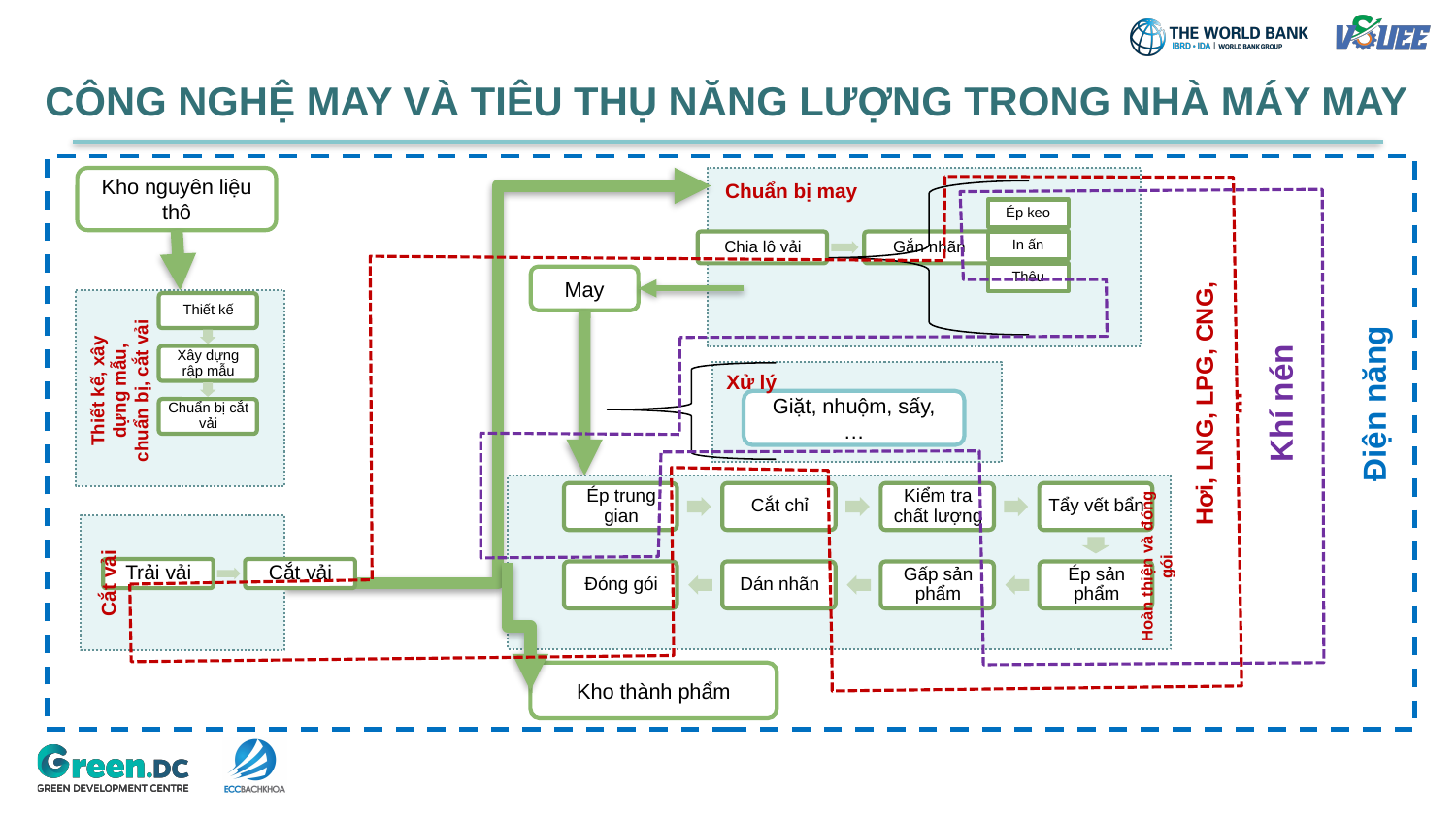

# CÔNG NGHỆ MAY VÀ TIÊU THỤ NĂNG LƯỢNG TRONG NHÀ MÁY MAY

Điện năng
Kho nguyên liệu thô

Chuẩn bị may
Ép keo
In ấn
Thêu
Chia lô vải

Gắn nhãn
May

Thiết kế

Xây dựng rập mẫu

Chuẩn bị cắt vải
Thiết kế, xây dựng mẫu, chuẩn bị, cắt vải

Giặt, nhuộm, sấy, …
Xử lý

Ép trung gian

Cắt chỉ

Kiểm tra chất lượng

Tẩy vết bẩn

Ép sản phẩm

Gấp sản phẩm

Dán nhãn

Đóng gói
Hoàn thiện và đóng gói

Trải vải

Cắt vải
Cắt vải
Kho thành phẩm

Hơi, LNG, LPG, CNG,…

Khí nén